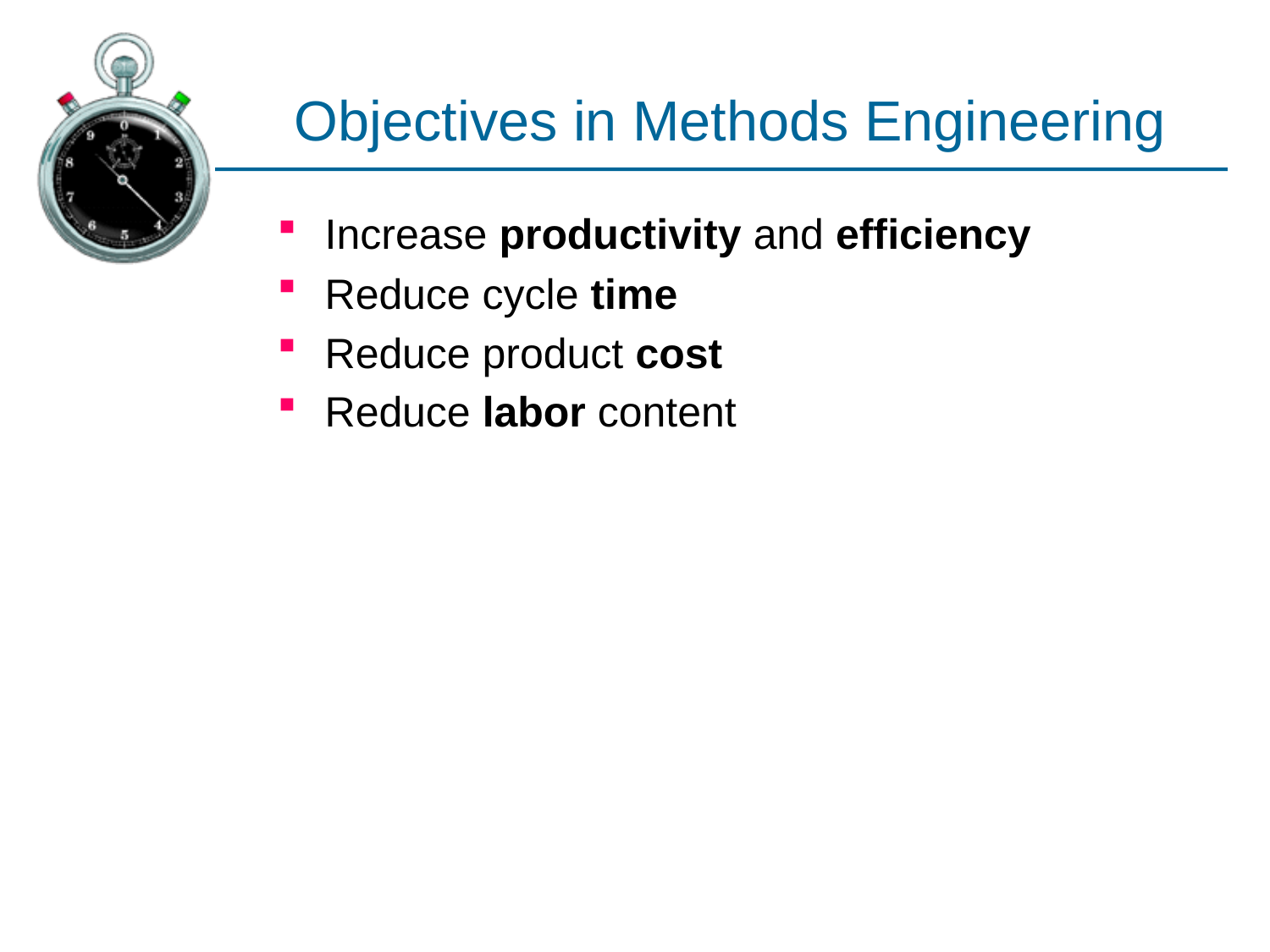

# Objectives in Methods Engineering
Increase productivity and efficiency
Reduce cycle time
Reduce product cost
Reduce labor content